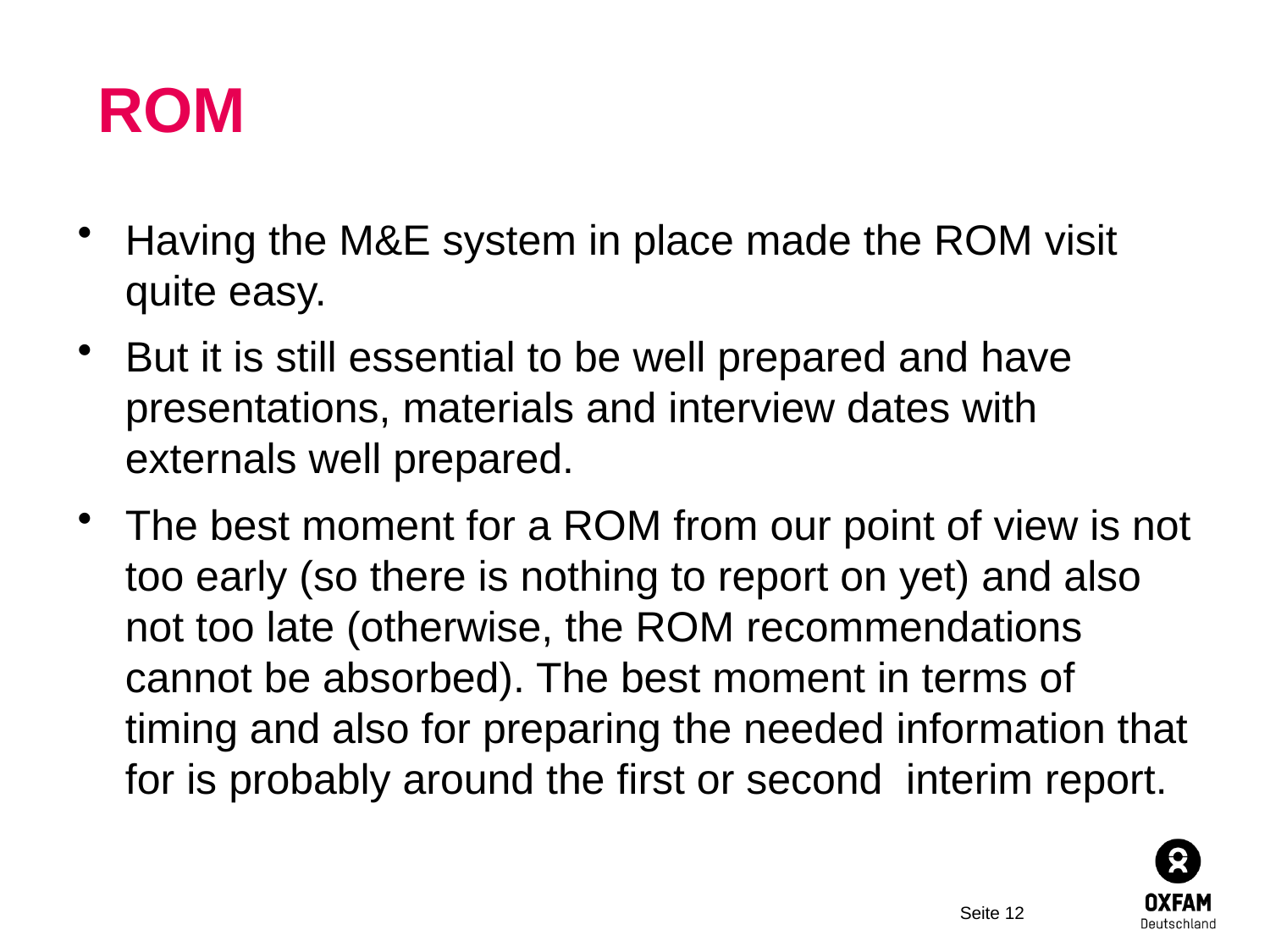

# ROM
Having the M&E system in place made the ROM visit quite easy.
But it is still essential to be well prepared and have presentations, materials and interview dates with externals well prepared.
The best moment for a ROM from our point of view is not too early (so there is nothing to report on yet) and also not too late (otherwise, the ROM recommendations cannot be absorbed). The best moment in terms of timing and also for preparing the needed information that for is probably around the first or second  interim report.